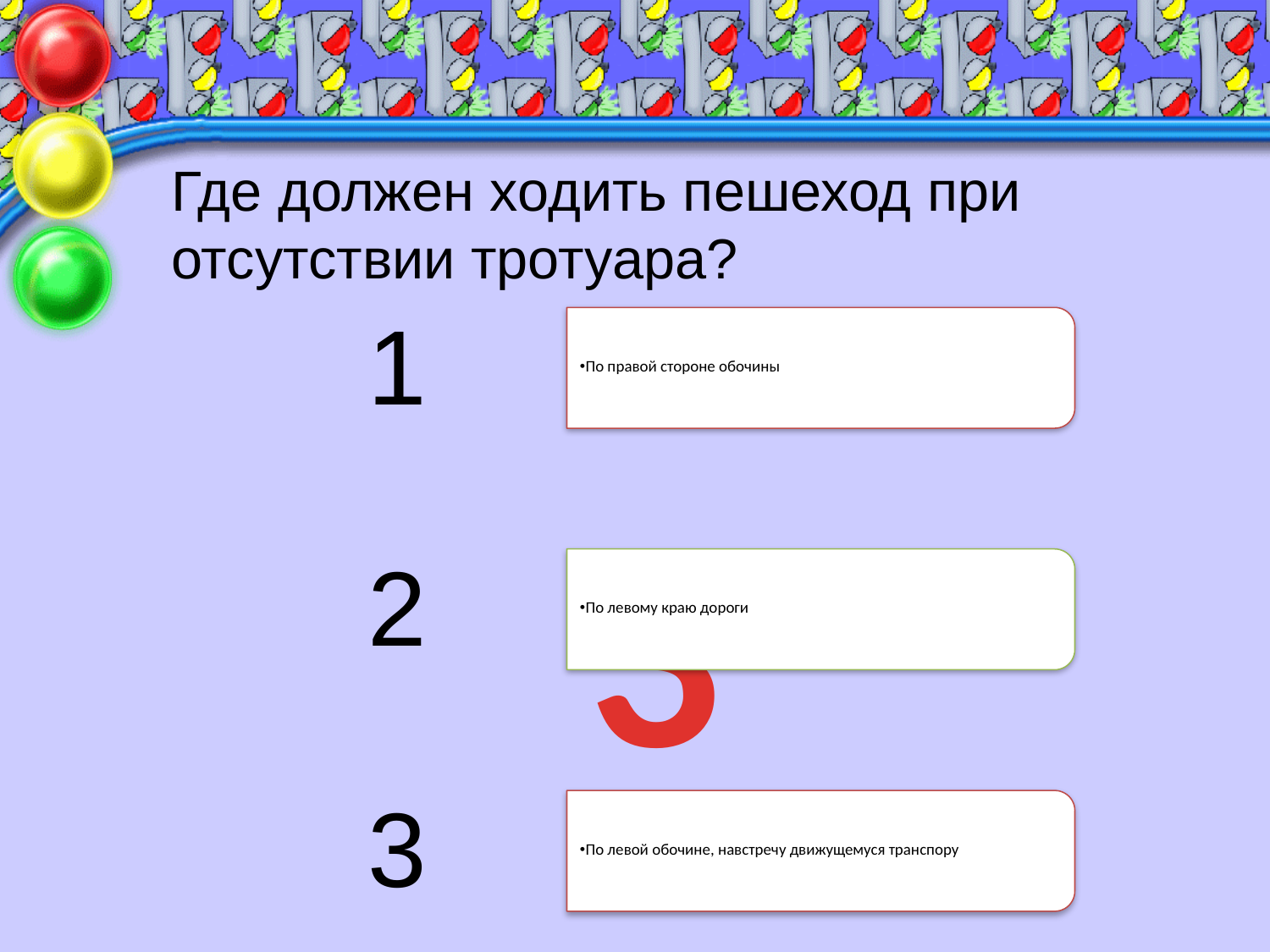

Где должен ходить пешеход при
отсутствии тротуара?

1
По правой стороне обочины
2
По левому краю дороги
3
По левой обочине, навстречу движущемуся транспору
3